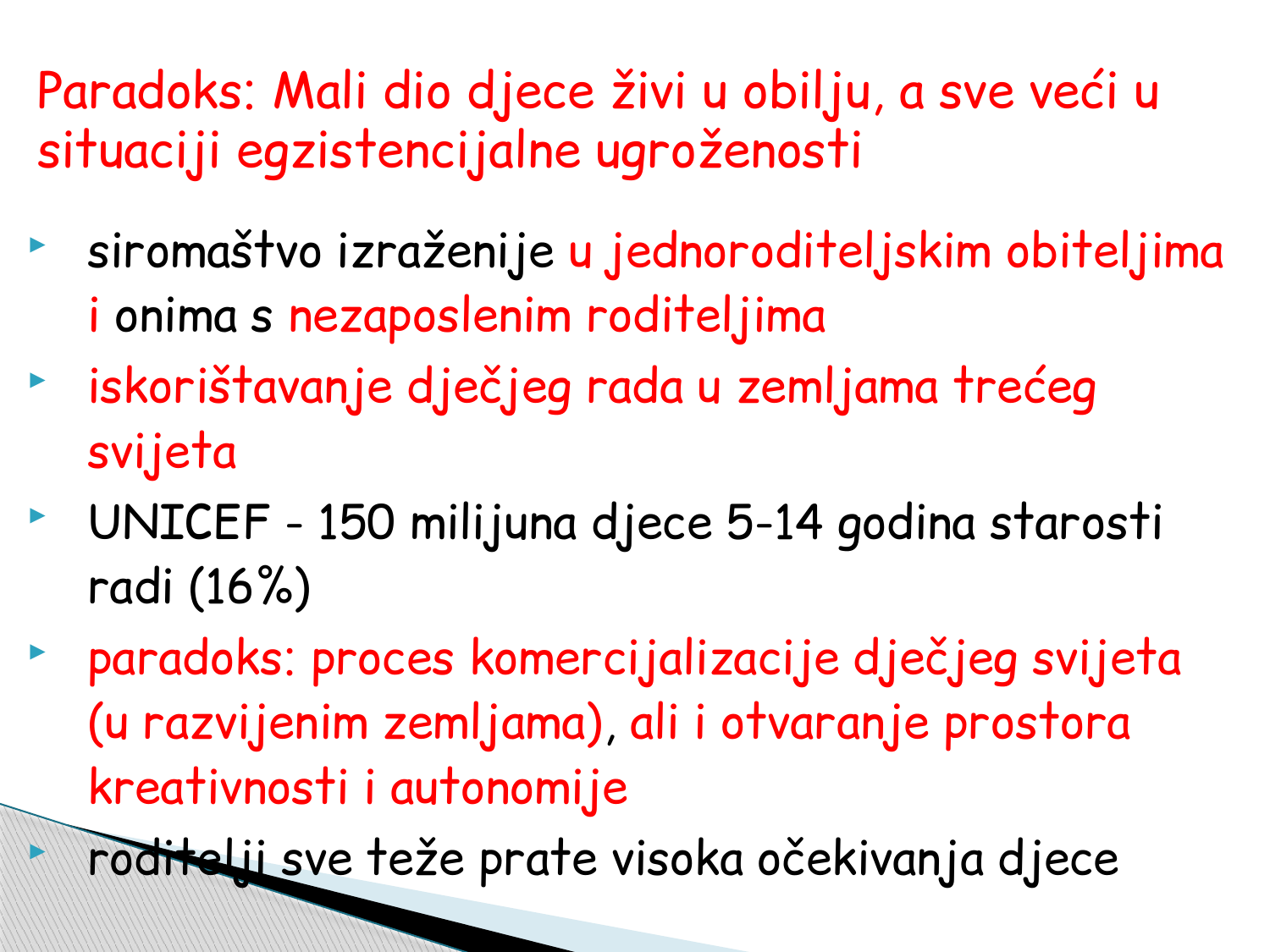

# Paradoks: Mali dio djece živi u obilju, a sve veći u situaciji egzistencijalne ugroženosti
siromaštvo izraženije u jednoroditeljskim obiteljima i onima s nezaposlenim roditeljima
iskorištavanje dječjeg rada u zemljama trećeg svijeta
UNICEF - 150 milijuna djece 5-14 godina starosti radi (16%)
paradoks: proces komercijalizacije dječjeg svijeta (u razvijenim zemljama), ali i otvaranje prostora kreativnosti i autonomije
roditelji sve teže prate visoka očekivanja djece